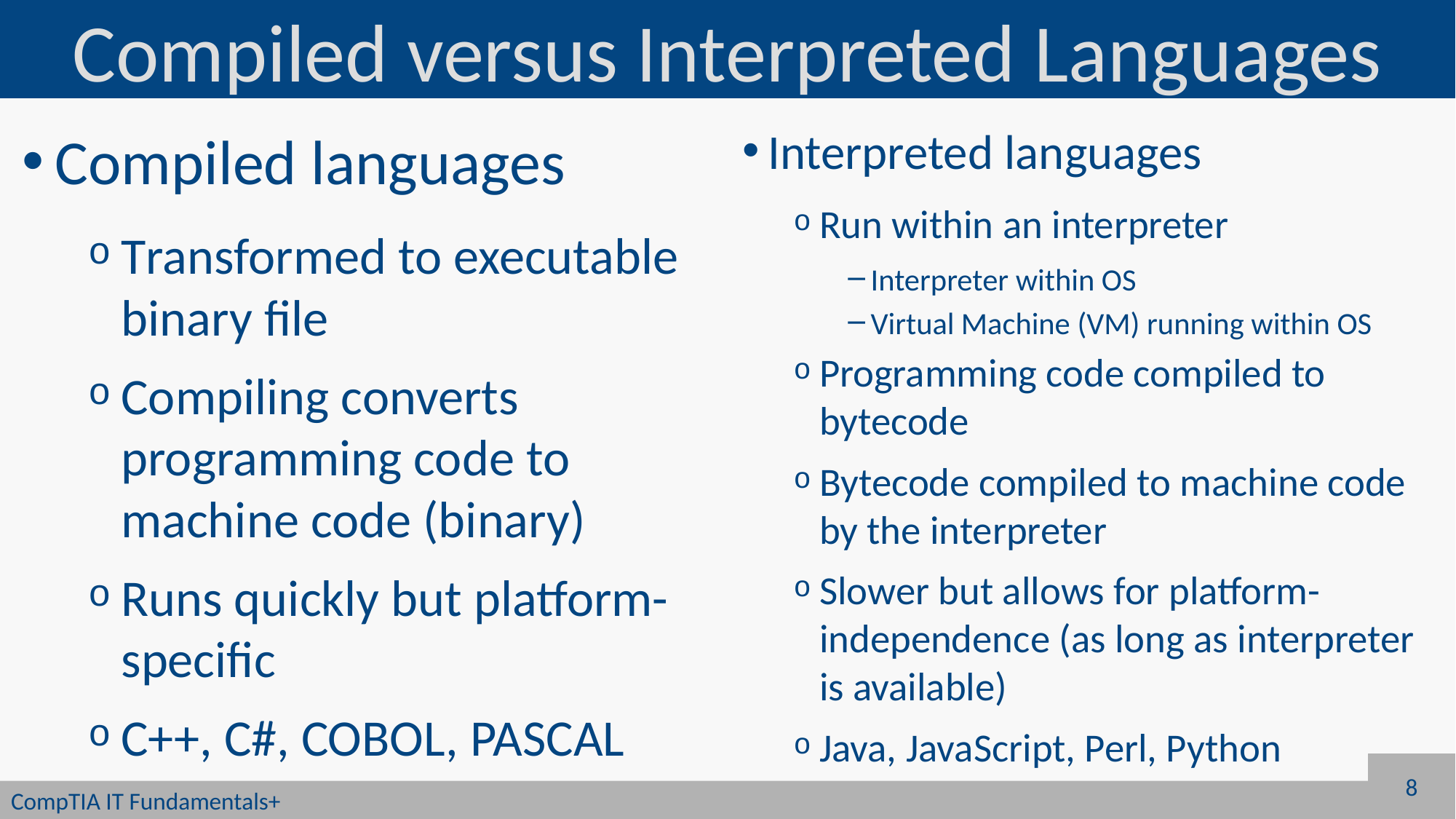

# Compiled versus Interpreted Languages
Compiled languages
Transformed to executable binary file
Compiling converts programming code to machine code (binary)
Runs quickly but platform-specific
C++, C#, COBOL, PASCAL
Interpreted languages
Run within an interpreter
Interpreter within OS
Virtual Machine (VM) running within OS
Programming code compiled to bytecode
Bytecode compiled to machine code by the interpreter
Slower but allows for platform-independence (as long as interpreter is available)
Java, JavaScript, Perl, Python
8
CompTIA IT Fundamentals+